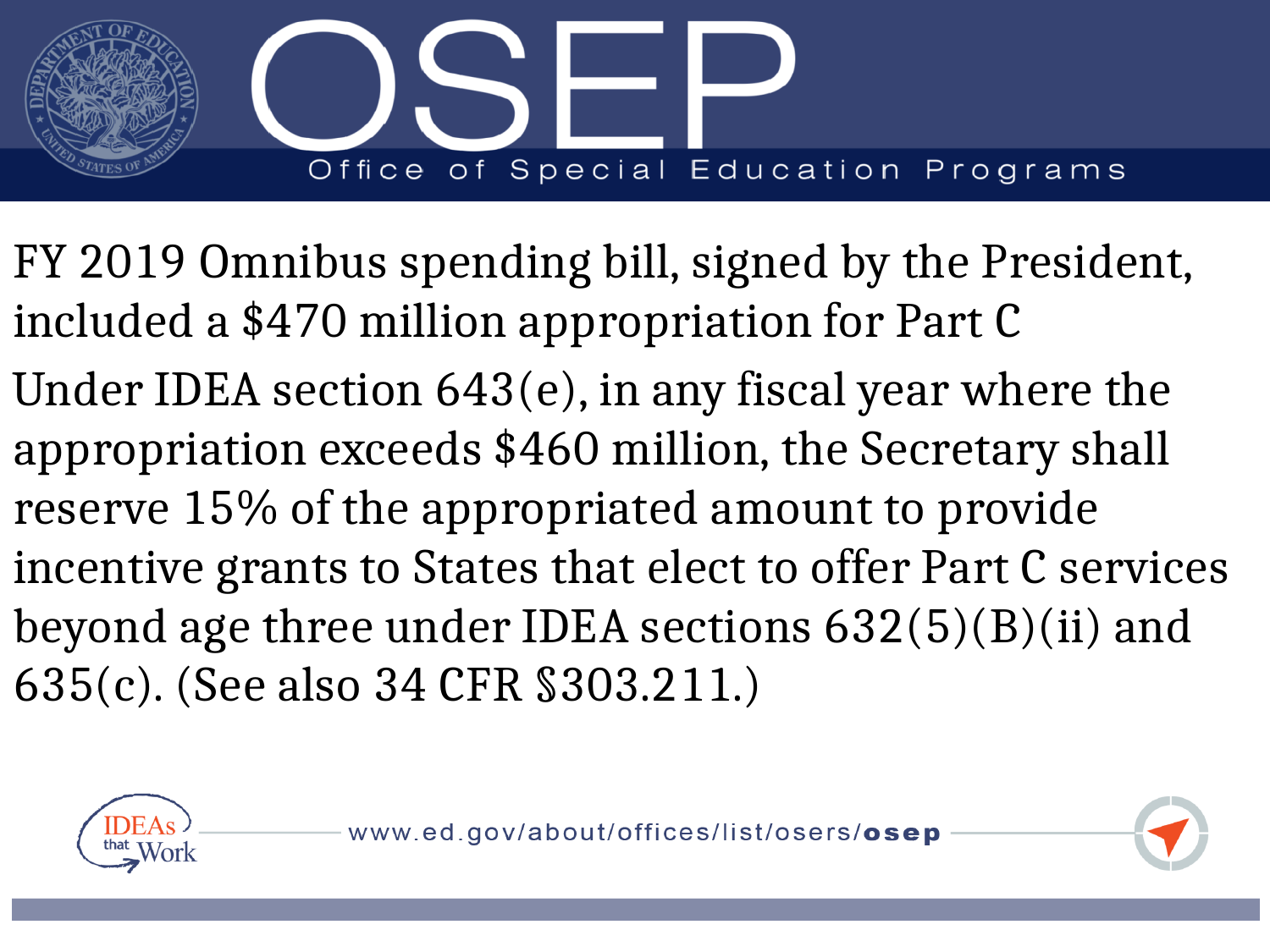

FY 2019 Omnibus spending bill, signed by the President, included a $470 million appropriation for Part C
Under IDEA section 643(e), in any fiscal year where the appropriation exceeds $460 million, the Secretary shall reserve 15% of the appropriated amount to provide incentive grants to States that elect to offer Part C services beyond age three under IDEA sections 632(5)(B)(ii) and 635(c). (See also 34 CFR §303.211.)